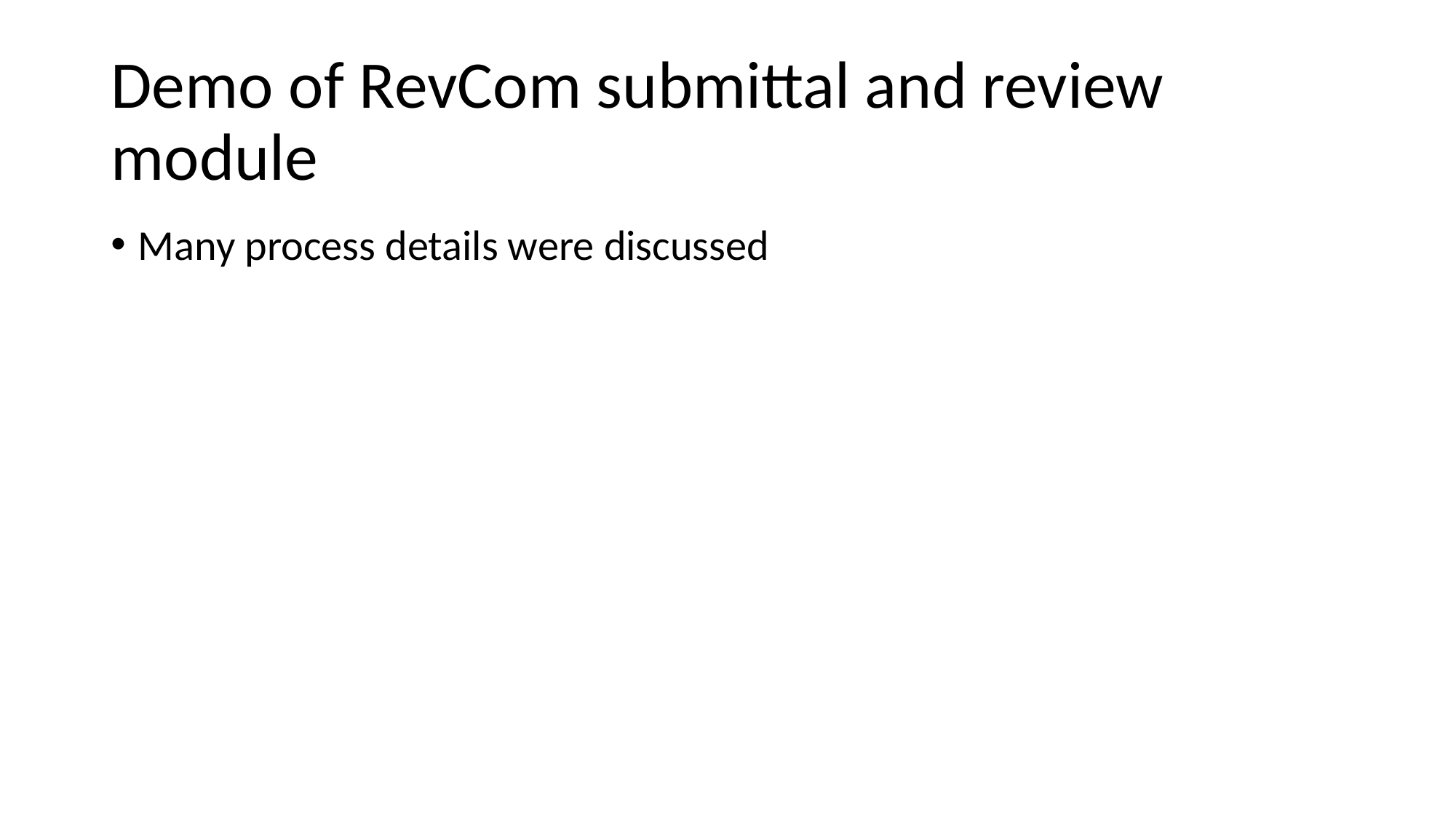

# Demo of RevCom submittal and review module
Many process details were discussed